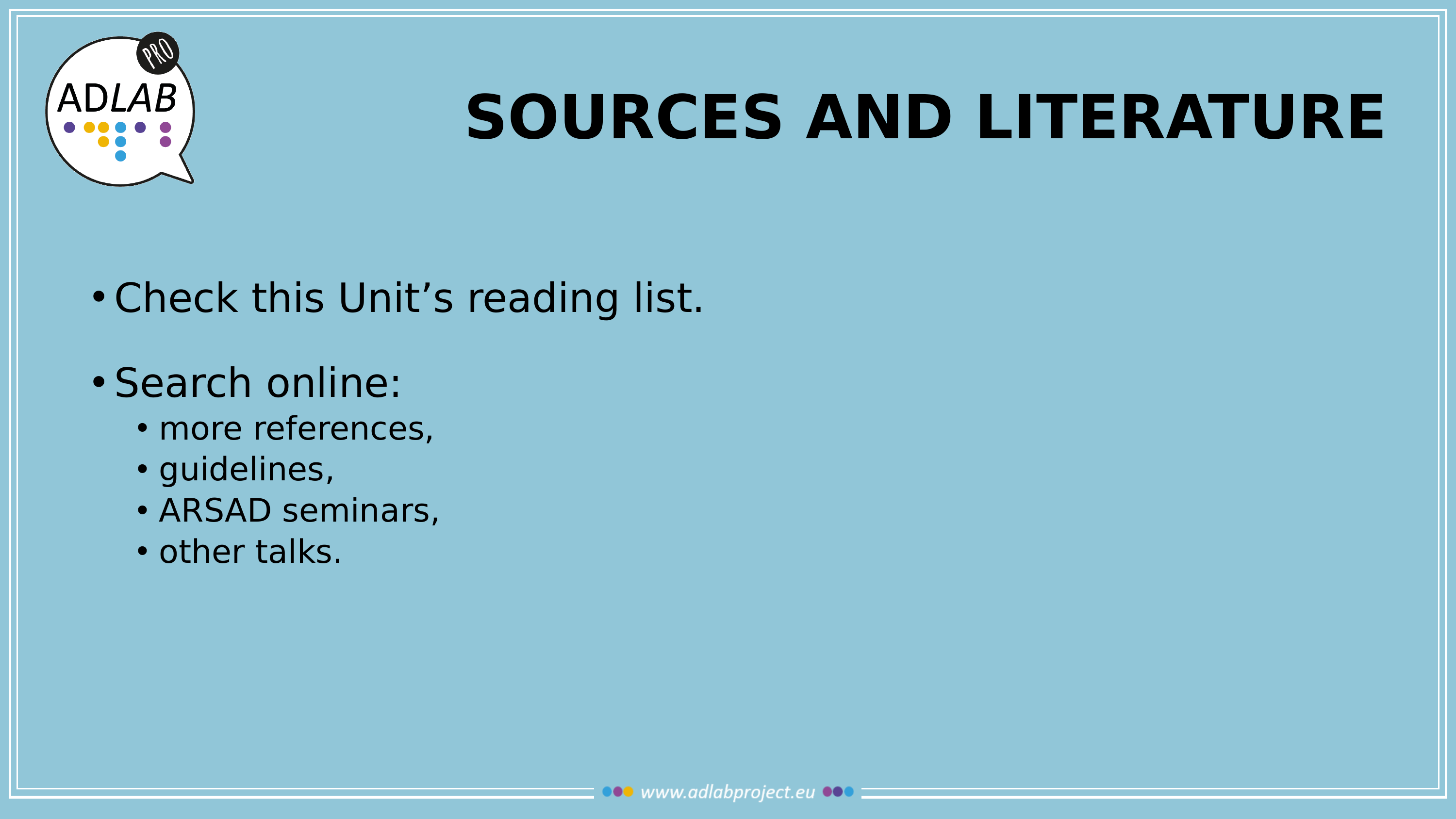

# SOURCES and Literature
Check this Unit’s reading list.
Search online:
more references,
guidelines,
ARSAD seminars,
other talks.